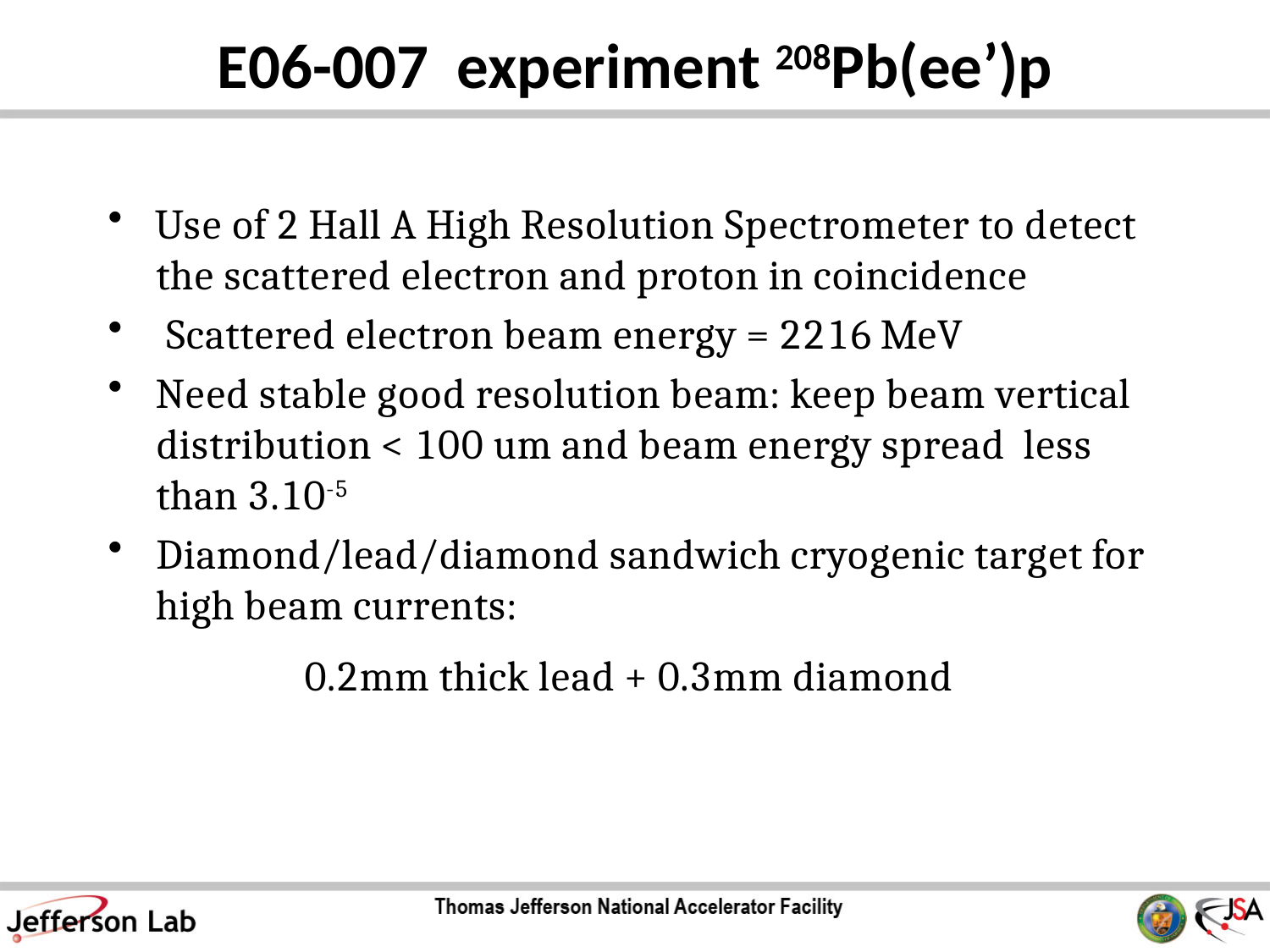

# E06-007  experiment 208Pb(ee’)p
Use of 2 Hall A High Resolution Spectrometer to detect the scattered electron and proton in coincidence
 Scattered electron beam energy = 2216 MeV
Need stable good resolution beam: keep beam vertical distribution < 100 um and beam energy spread  less than 3.10-5
Diamond/lead/diamond sandwich cryogenic target for high beam currents:
                     0.2mm thick lead + 0.3mm diamond